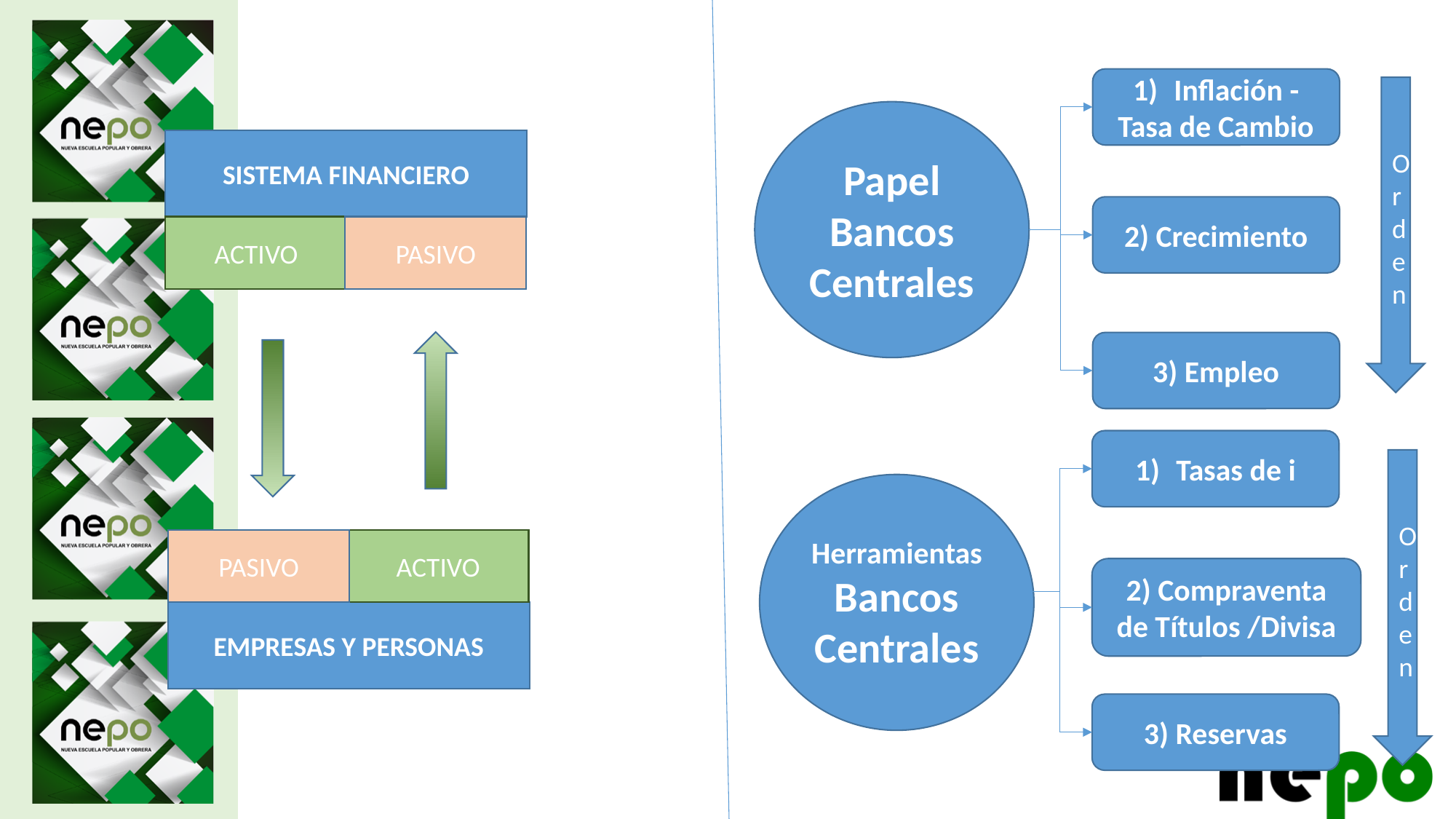

Inflación -
Tasa de Cambio
Orden
Papel
Bancos
Centrales
SISTEMA FINANCIERO
2) Crecimiento
ACTIVO
PASIVO

3) Empleo

Tasas de i
Orden
Herramientas
Bancos
Centrales
ACTIVO
PASIVO
2) Compraventa de Títulos /Divisa
EMPRESAS Y PERSONAS
3) Reservas